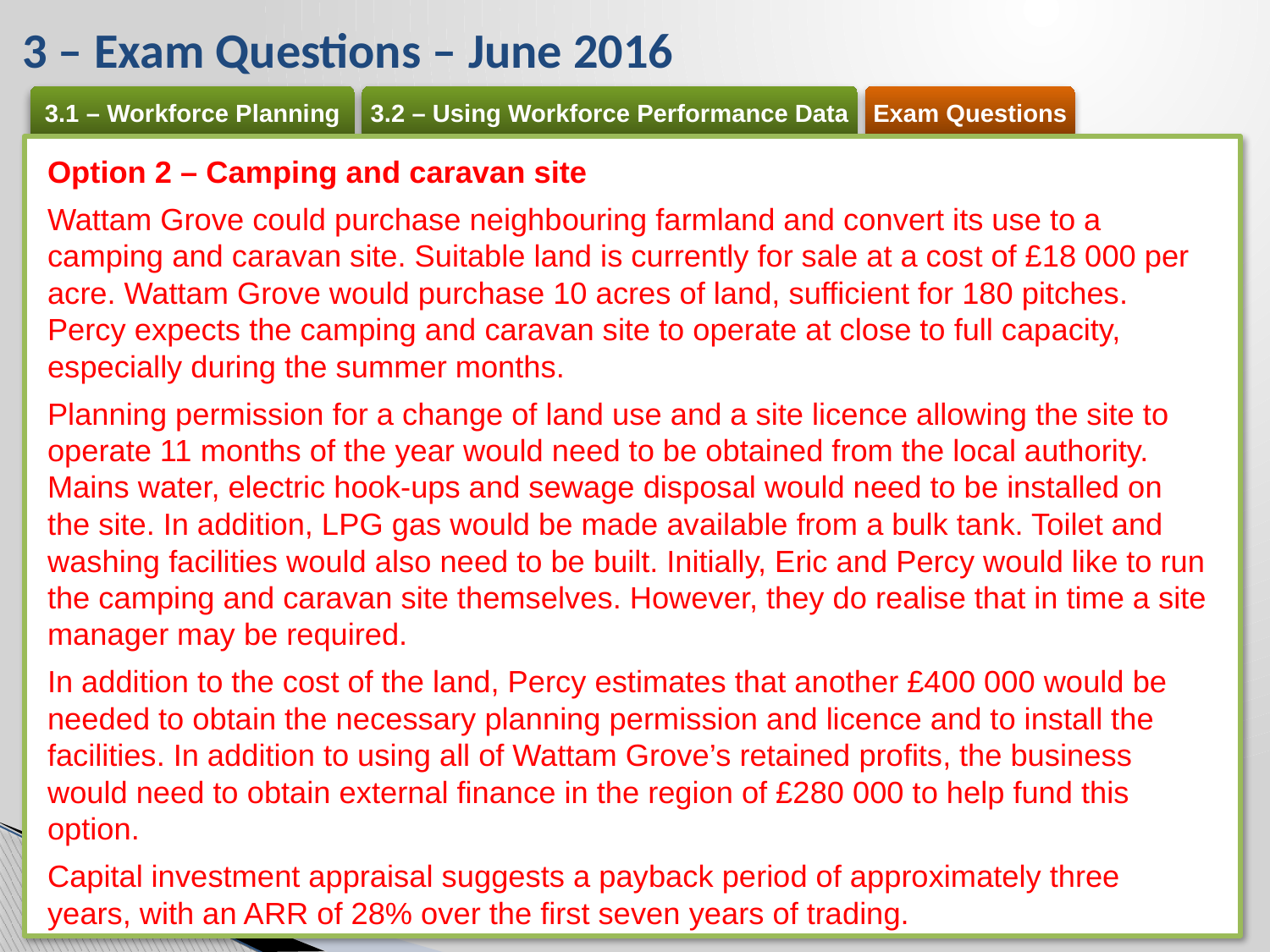

# 3 – Exam Questions – June 2016
Option 2 – Camping and caravan site
Wattam Grove could purchase neighbouring farmland and convert its use to a camping and caravan site. Suitable land is currently for sale at a cost of £18 000 per acre. Wattam Grove would purchase 10 acres of land, sufficient for 180 pitches. Percy expects the camping and caravan site to operate at close to full capacity, especially during the summer months.
Planning permission for a change of land use and a site licence allowing the site to operate 11 months of the year would need to be obtained from the local authority. Mains water, electric hook-ups and sewage disposal would need to be installed on the site. In addition, LPG gas would be made available from a bulk tank. Toilet and washing facilities would also need to be built. Initially, Eric and Percy would like to run the camping and caravan site themselves. However, they do realise that in time a site manager may be required.
In addition to the cost of the land, Percy estimates that another £400 000 would be needed to obtain the necessary planning permission and licence and to install the facilities. In addition to using all of Wattam Grove’s retained profits, the business would need to obtain external finance in the region of £280 000 to help fund this option.
Capital investment appraisal suggests a payback period of approximately three years, with an ARR of 28% over the first seven years of trading.